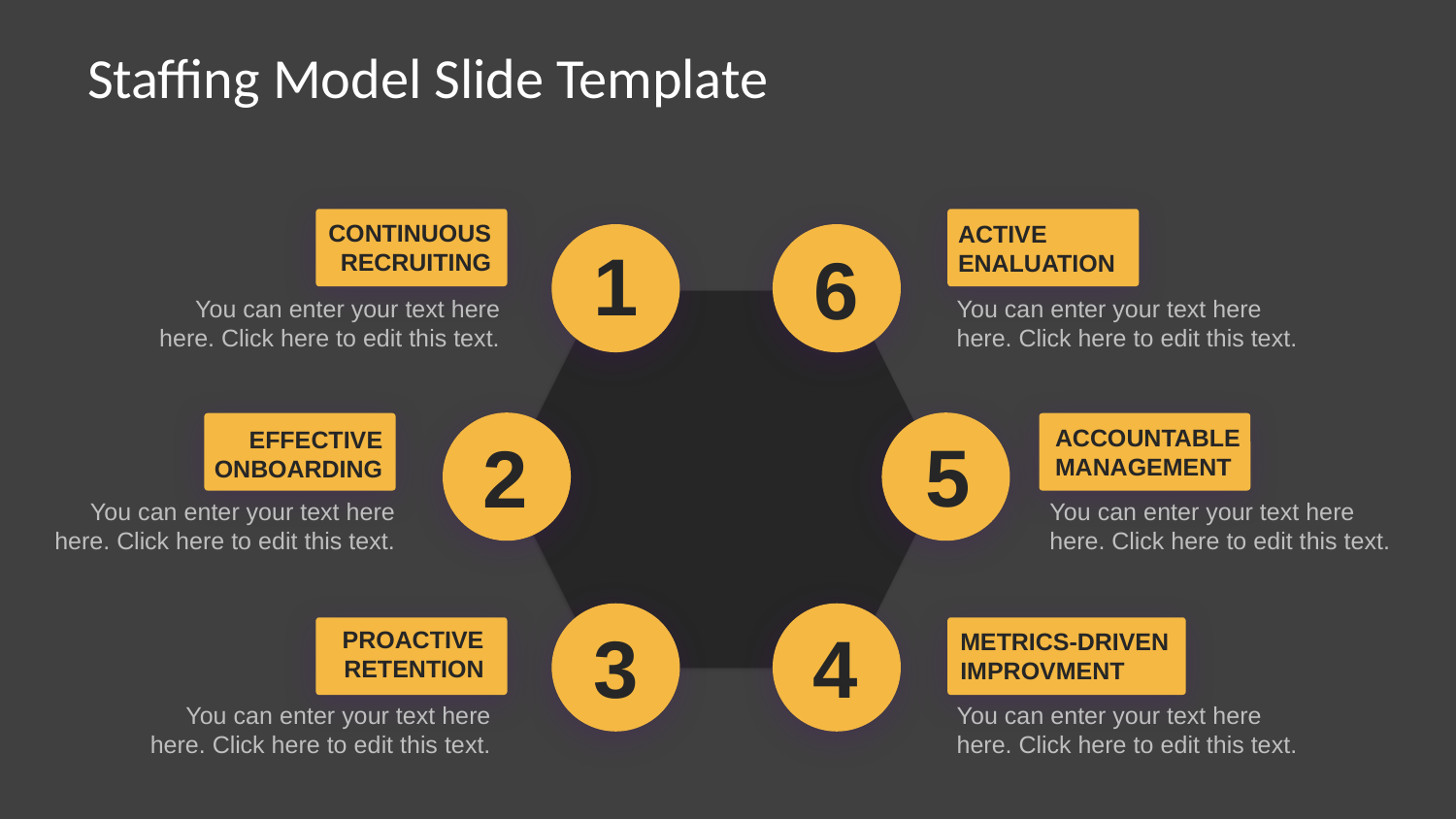

# Staffing Model Slide Template

CONTINUOUS RECRUITING
ACTIVE ENALUATION

1
6

You can enter your text here here. Click here to edit this text.
You can enter your text here here. Click here to edit this text.

ACCOUNTABLE MANAGEMENT
EFFECTIVE ONBOARDING
5
2
You can enter your text here here. Click here to edit this text.
You can enter your text here here. Click here to edit this text.

3
4

PROACTIVE RETENTION
METRICS-DRIVEN IMPROVMENT
You can enter your text here here. Click here to edit this text.
You can enter your text here here. Click here to edit this text.